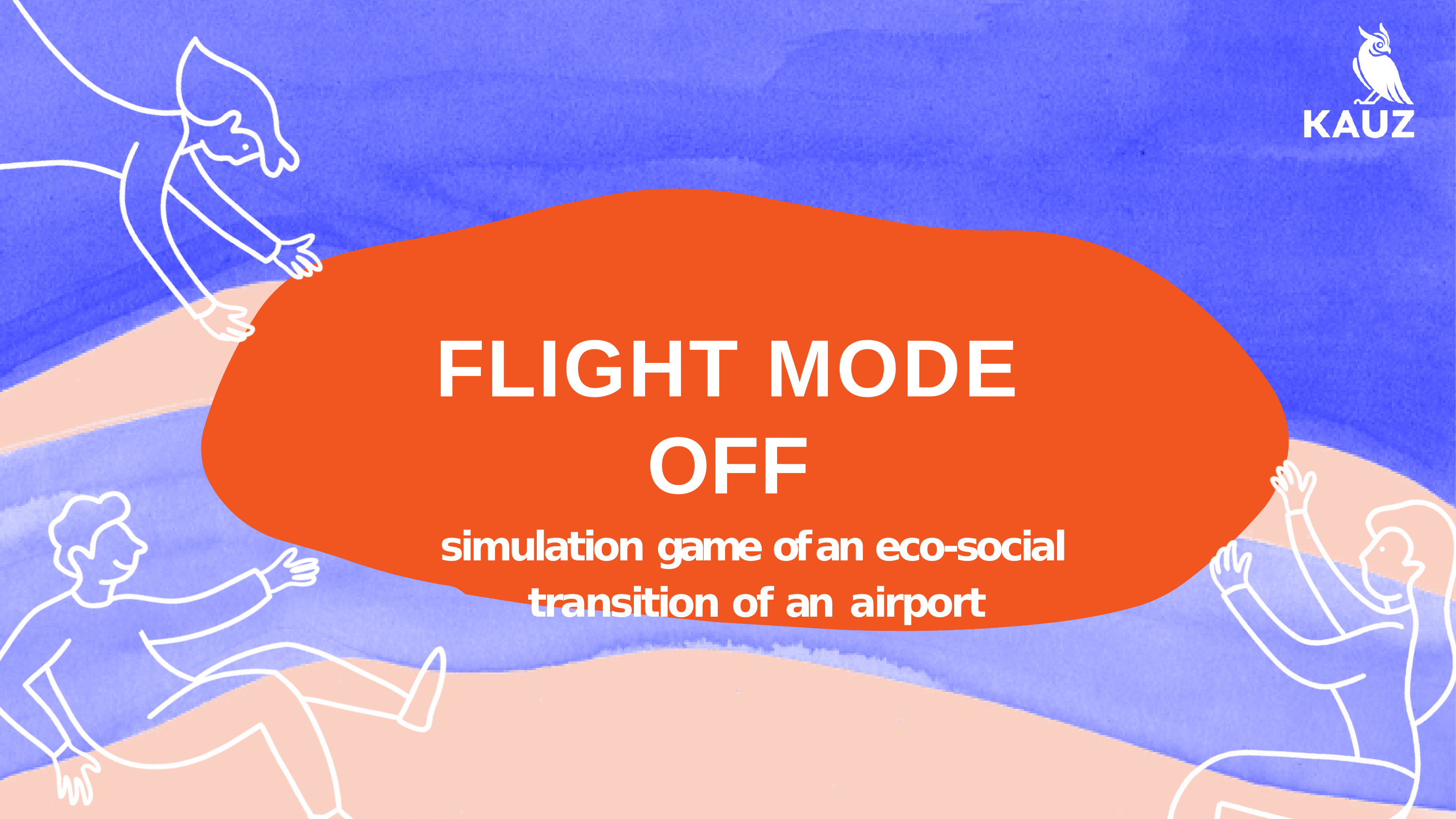

# FLIGHT MODE OFF
simulation game of an eco-social  transition of an airport